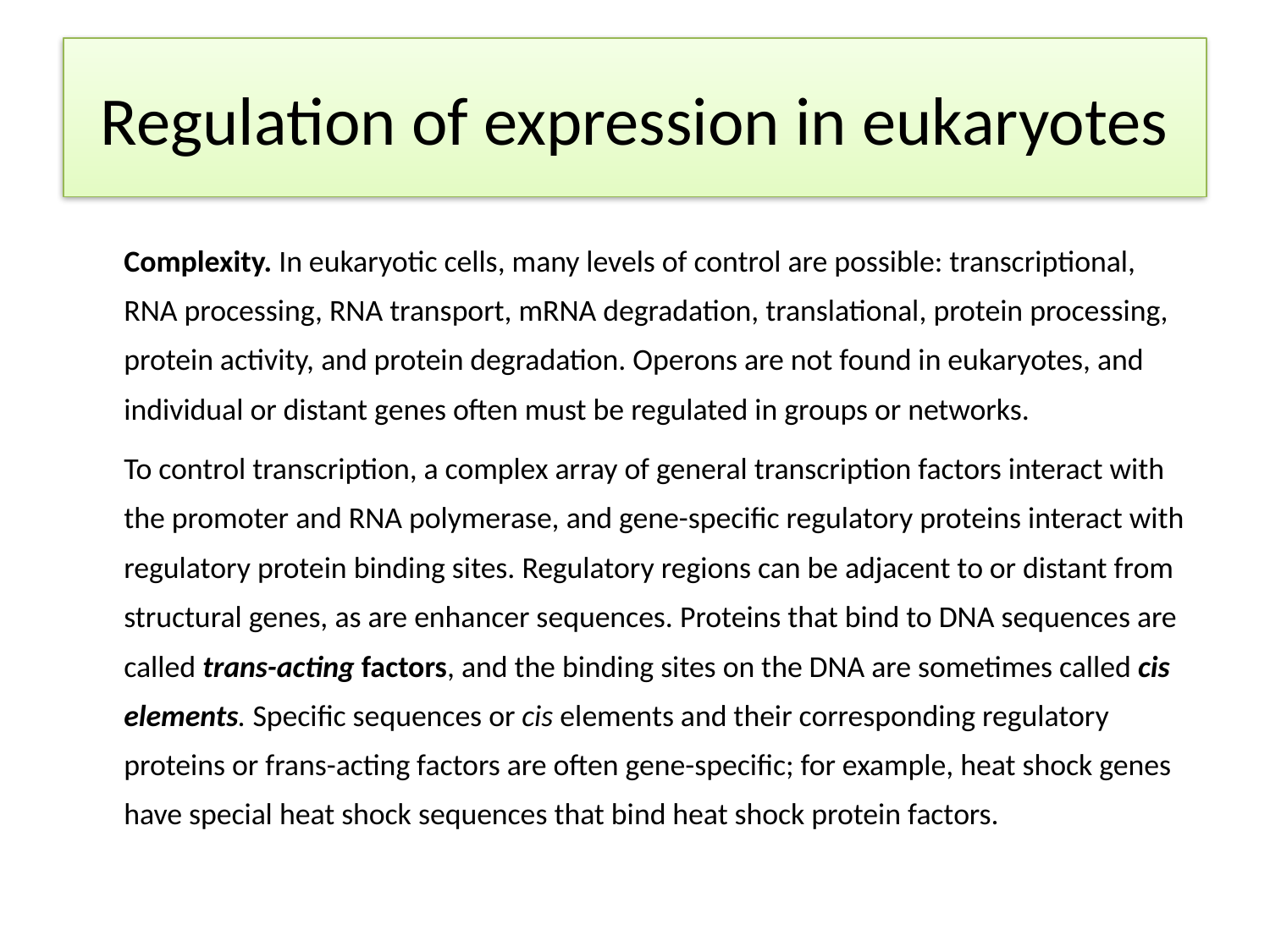

# Regulation of expression in eukaryotes
		Complexity. In eukaryotic cells, many levels of control are possible: transcriptional, RNA processing, RNA transport, mRNA degradation, translational, protein processing, protein activity, and protein degradation. Operons are not found in eukaryotes, and individual or distant genes often must be regulated in groups or networks.
		To control transcription, a complex array of general transcription factors interact with the promoter and RNA polymerase, and gene-specific regulatory proteins interact with regulatory protein binding sites. Regulatory regions can be adjacent to or distant from structural genes, as are enhancer sequences. Proteins that bind to DNA sequences are called trans-acting factors, and the binding sites on the DNA are sometimes called cis elements. Specific sequences or cis elements and their corresponding regulatory proteins or frans-acting factors are often gene-specific; for example, heat shock genes have special heat shock sequences that bind heat shock protein factors.